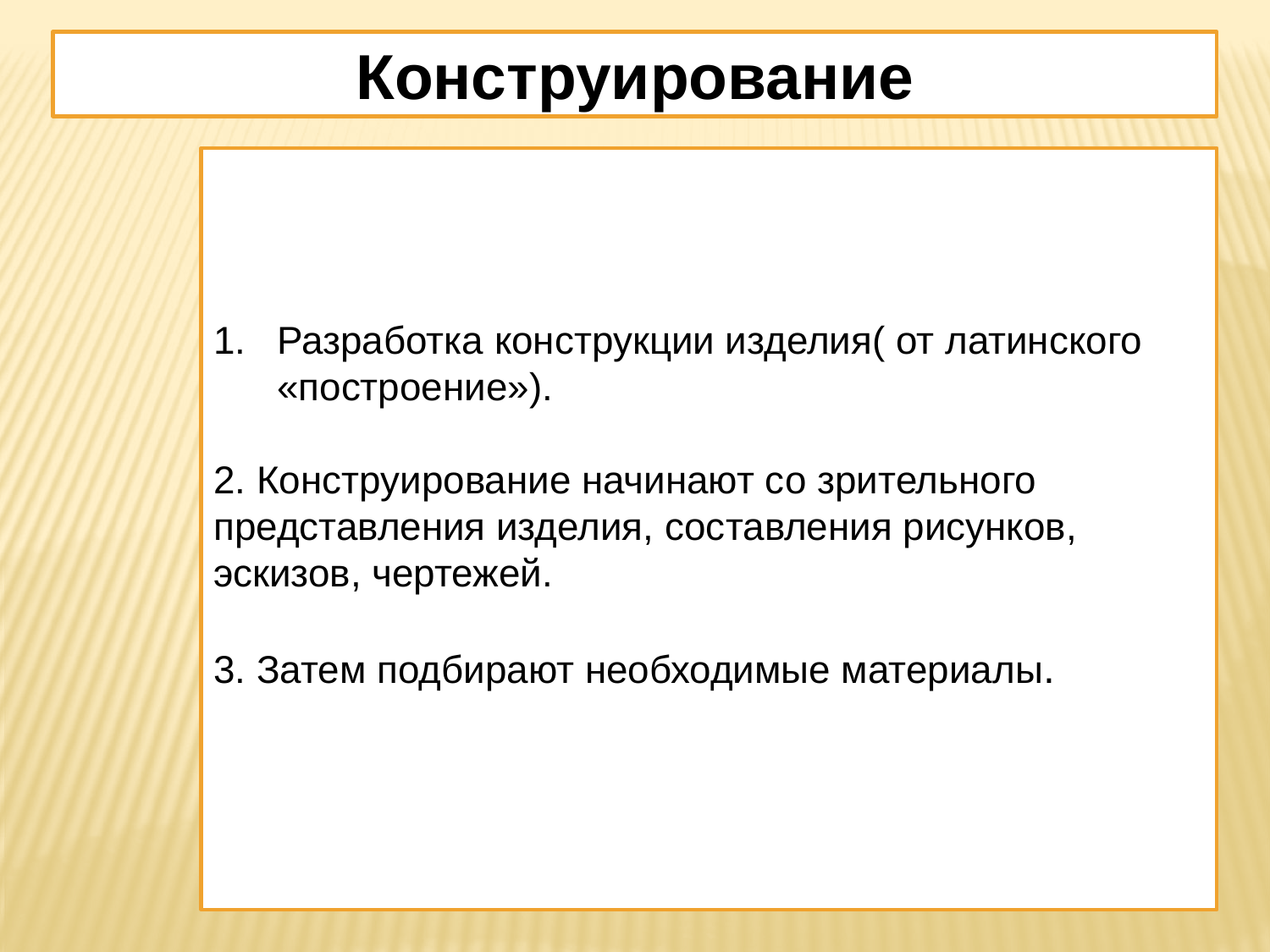

Конструирование
Разработка конструкции изделия( от латинского «построение»).

2. Конструирование начинают со зрительного представления изделия, составления рисунков, эскизов, чертежей.

3. Затем подбирают необходимые материалы.